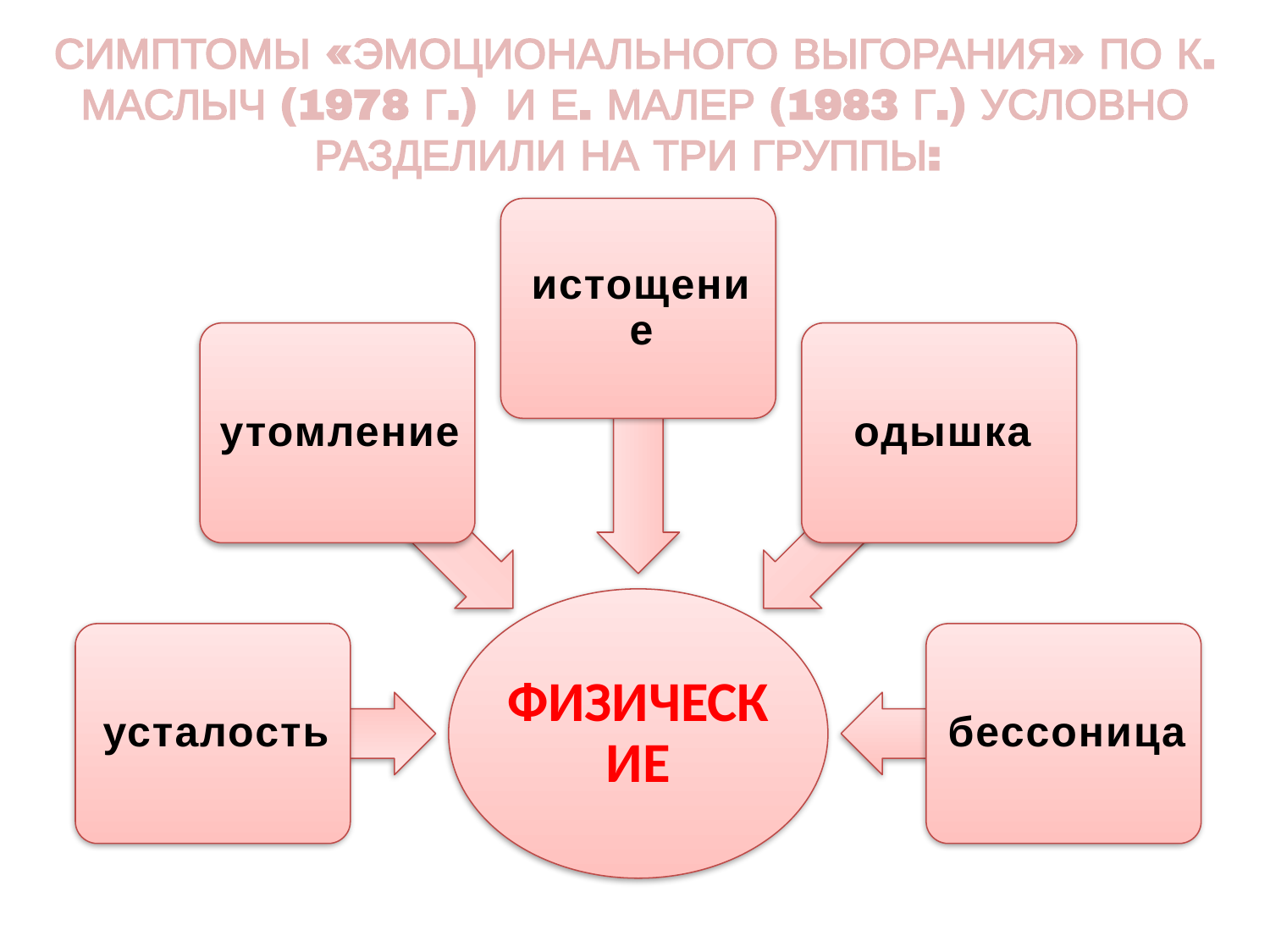

Симптомы «эмоционального выгорания» по К. Маслыч (1978 г.)  и Е. Малер (1983 г.) условно разделили на три группы:
физические
усталость
утомление
истощение
одышка
бессоница